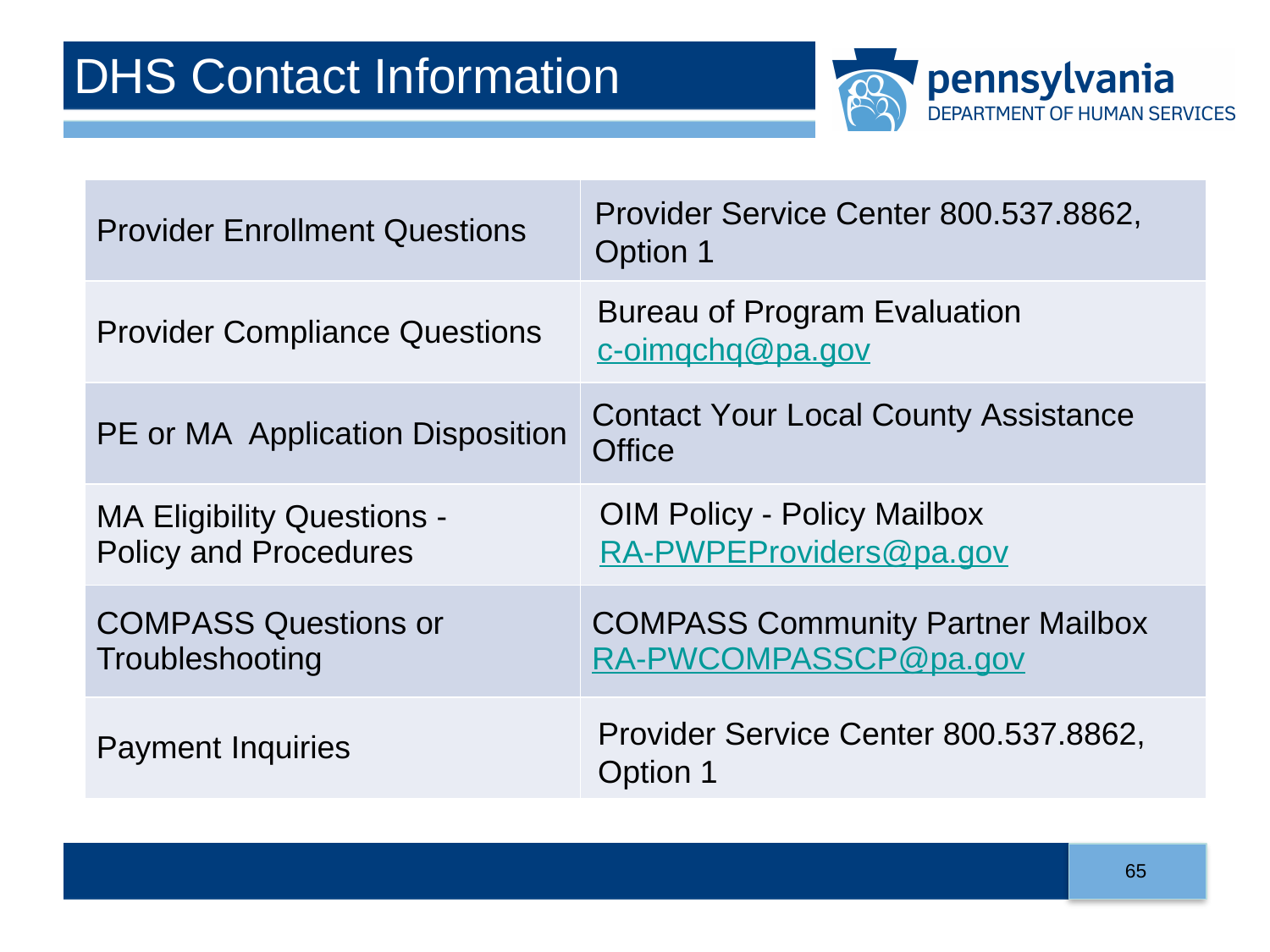

# DHS Contact Information
| Provider Enrollment Questions |  |
| --- | --- |
| Provider Compliance Questions |  |
| PE or MA Application Disposition | Contact Your Local County Assistance Office |
| MA Eligibility Questions - Policy and Procedures |  |
| COMPASS Questions or Troubleshooting | COMPASS Community Partner Mailbox RA-PWCOMPASSCP@pa.gov |
| Payment Inquiries |  |
Provider Service Center 800.537.8862, Option 1
Bureau of Program Evaluation
c-oimqchq@pa.gov
OIM Policy - Policy Mailbox
RA-PWPEProviders@pa.gov
Provider Service Center 800.537.8862,
Option 1
65